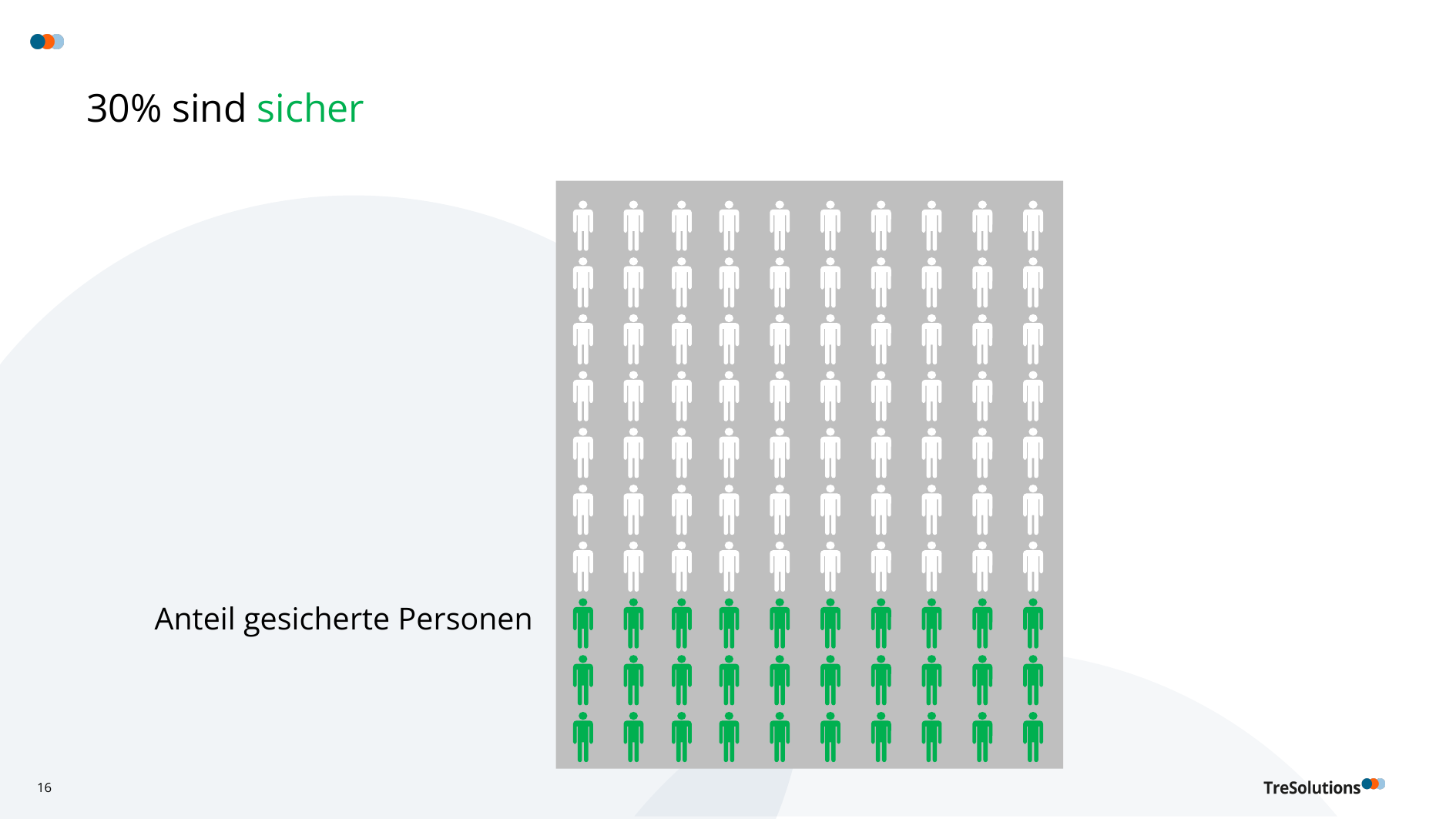

# 30% sind sicher

Anteil gesicherte Personen

16